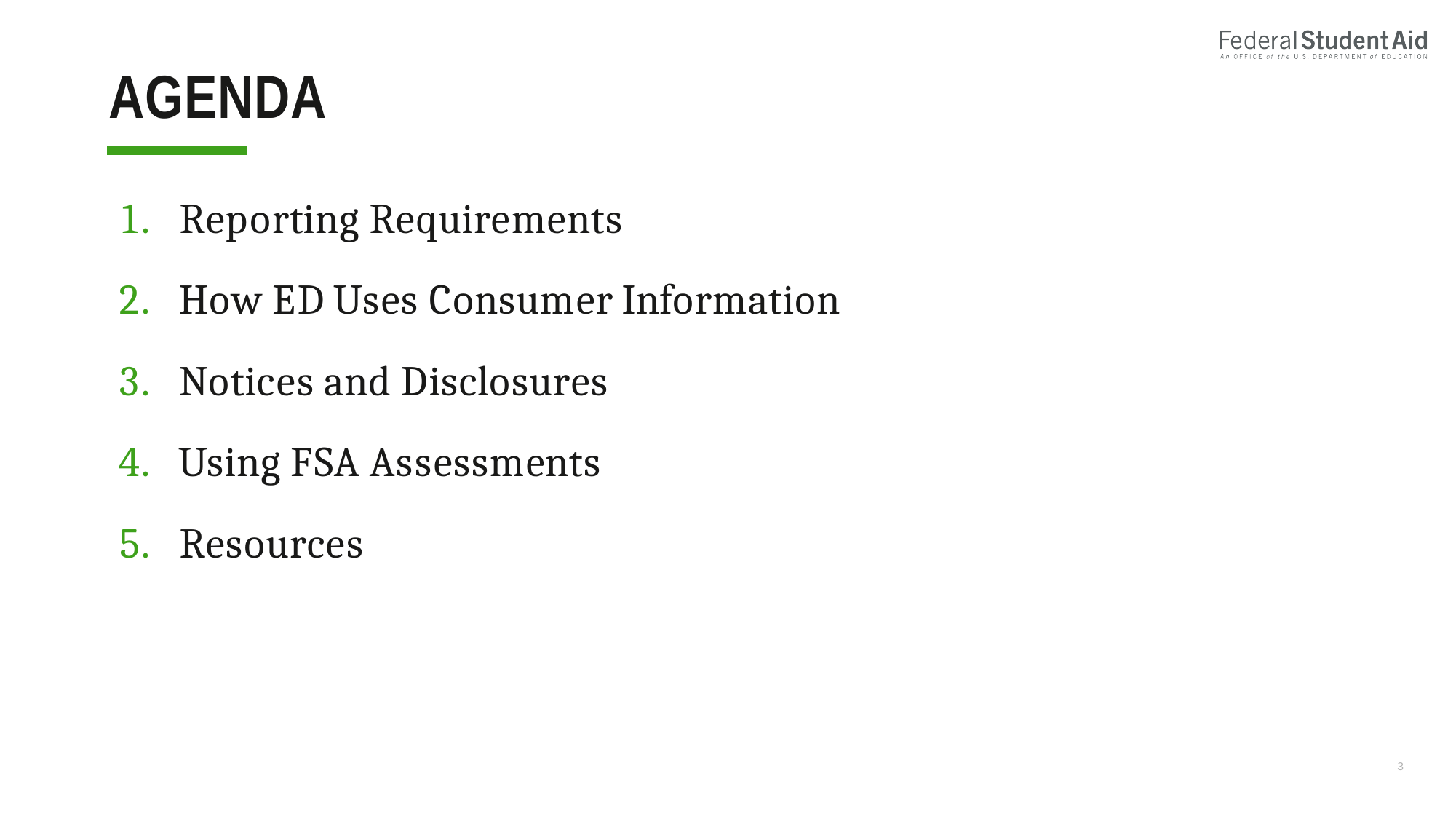

# Agenda
Reporting Requirements
How ED Uses Consumer Information
Notices and Disclosures
Using FSA Assessments
Resources
3